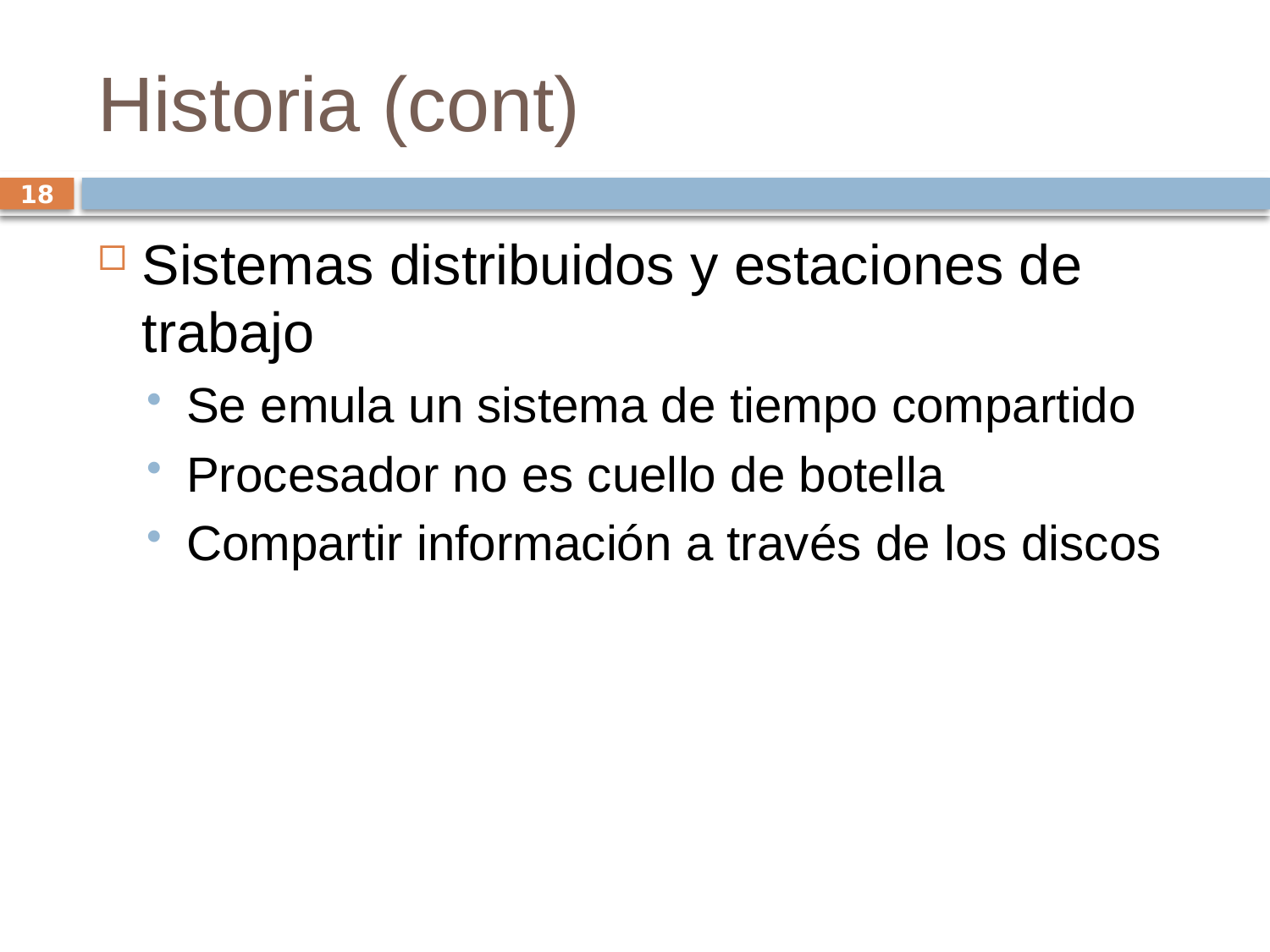

# Historia (cont)
18
Sistemas distribuidos y estaciones de trabajo
Se emula un sistema de tiempo compartido
Procesador no es cuello de botella
Compartir información a través de los discos